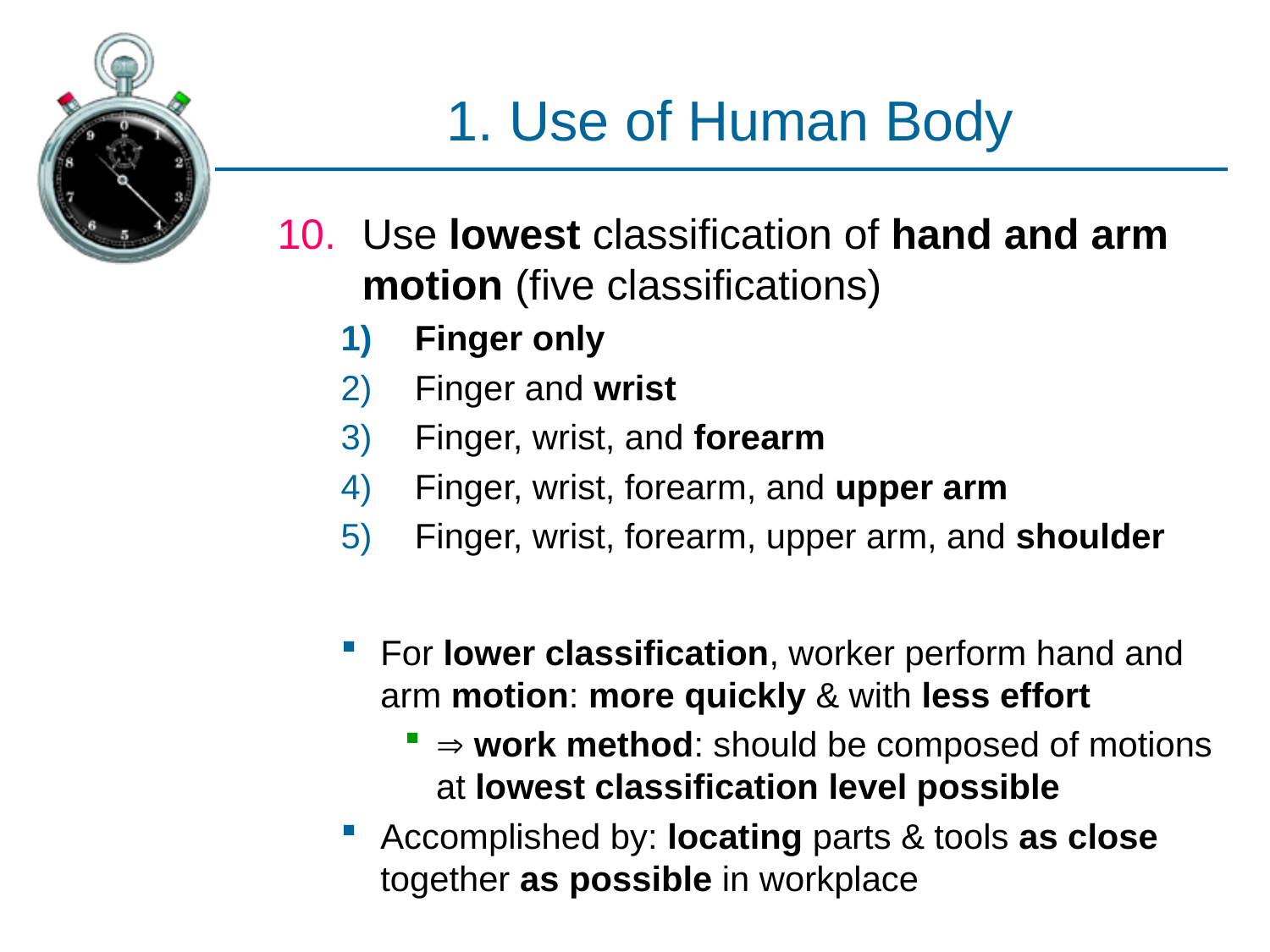

# 1. Use of Human Body
Use lowest classification of hand and arm motion (five classifications)
Finger only
Finger and wrist
Finger, wrist, and forearm
Finger, wrist, forearm, and upper arm
Finger, wrist, forearm, upper arm, and shoulder

For lower classification, worker perform hand and arm motion: more quickly & with less effort
⇒ work method: should be composed of motions at lowest classification level possible
Accomplished by: locating parts & tools as close together as possible in workplace